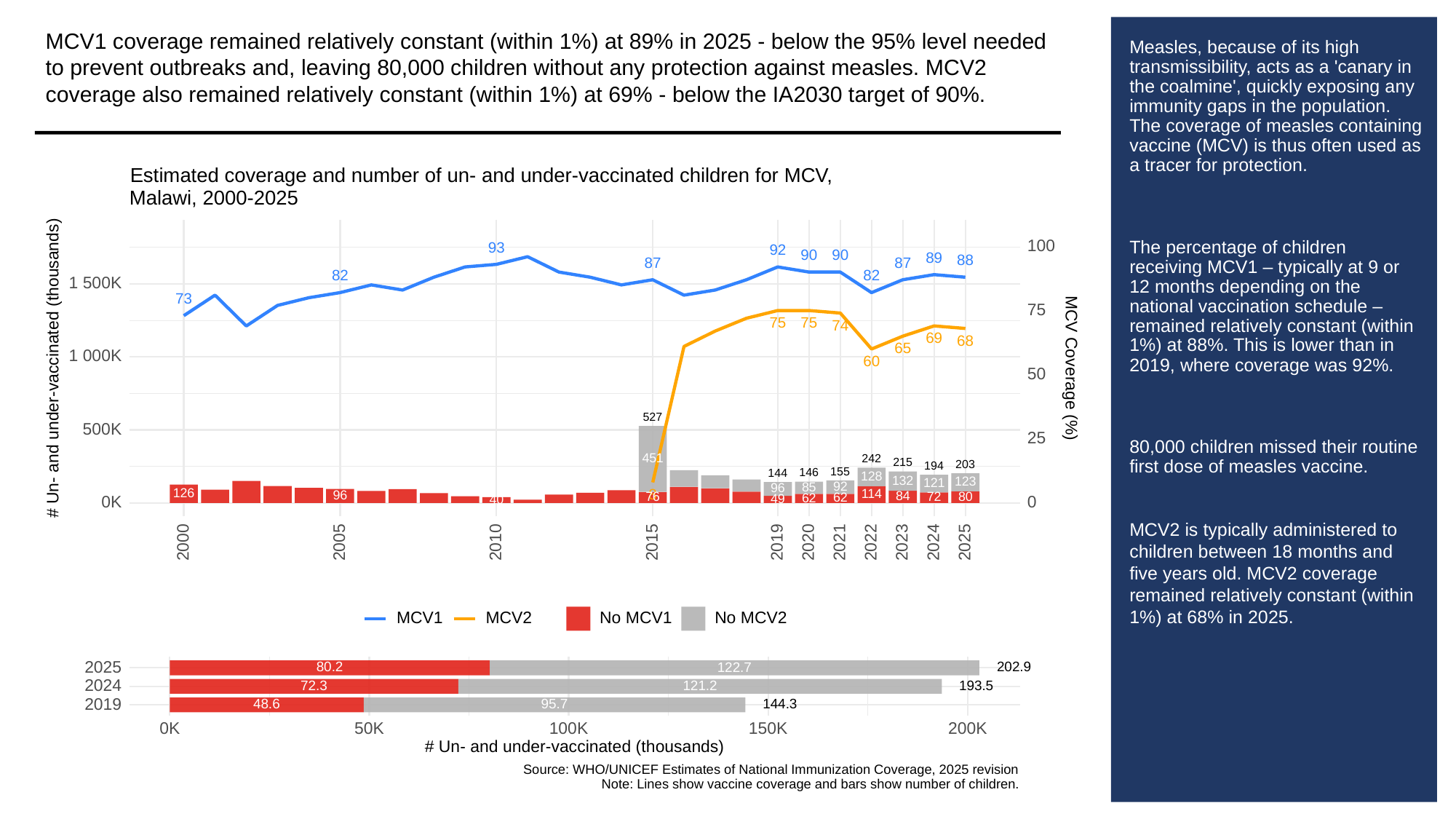

MCV1 coverage remained relatively constant (within 1%) at 89% in 2025 - below the 95% level needed to prevent outbreaks and, leaving 80,000 children without any protection against measles. MCV2 coverage also remained relatively constant (within 1%) at 69% - below the IA2030 target of 90%.
# Measles, because of its high transmissibility, acts as a 'canary in the coalmine', quickly exposing any immunity gaps in the population. The coverage of measles containing vaccine (MCV) is thus often used as a tracer for protection.

The percentage of children receiving MCV1 – typically at 9 or 12 months depending on the national vaccination schedule – remained relatively constant (within 1%) at 88%. This is lower than in 2019, where coverage was 92%.

80,000 children missed their routine first dose of measles vaccine.

MCV2 is typically administered to children between 18 months and five years old. MCV2 coverage remained relatively constant (within 1%) at 68% in 2025.

Estimated coverage and number of un- and under-vaccinated children for MCV,
Malawi, 2000-2025

100
93
92

90
90
89
88

87
87
82
82
1 500K

73
75

75
75

74
69
68
65
1 000K
60

# Un- and under-vaccinated (thousands)
MCV Coverage (%)
50

527
500K

25
451
242
215
203
194

155
146
144

128

132
123
121

92
85
96

126

8
114

96

84
80

76

72

62
62

49
40

0K
0

2023
2000
2005
2010
2015
2019
2020
2021
2022
2024
2025

MCV1
MCV2
No MCV1
No MCV2

2025
80.2
202.9
122.7

2024
72.3
193.5
121.2

2019
144.3
48.6
95.7

0K
50K
100K
150K
200K
# Un- and under-vaccinated (thousands)
Source: WHO/UNICEF Estimates of National Immunization Coverage, 2025 revision
Note: Lines show vaccine coverage and bars show number of children.